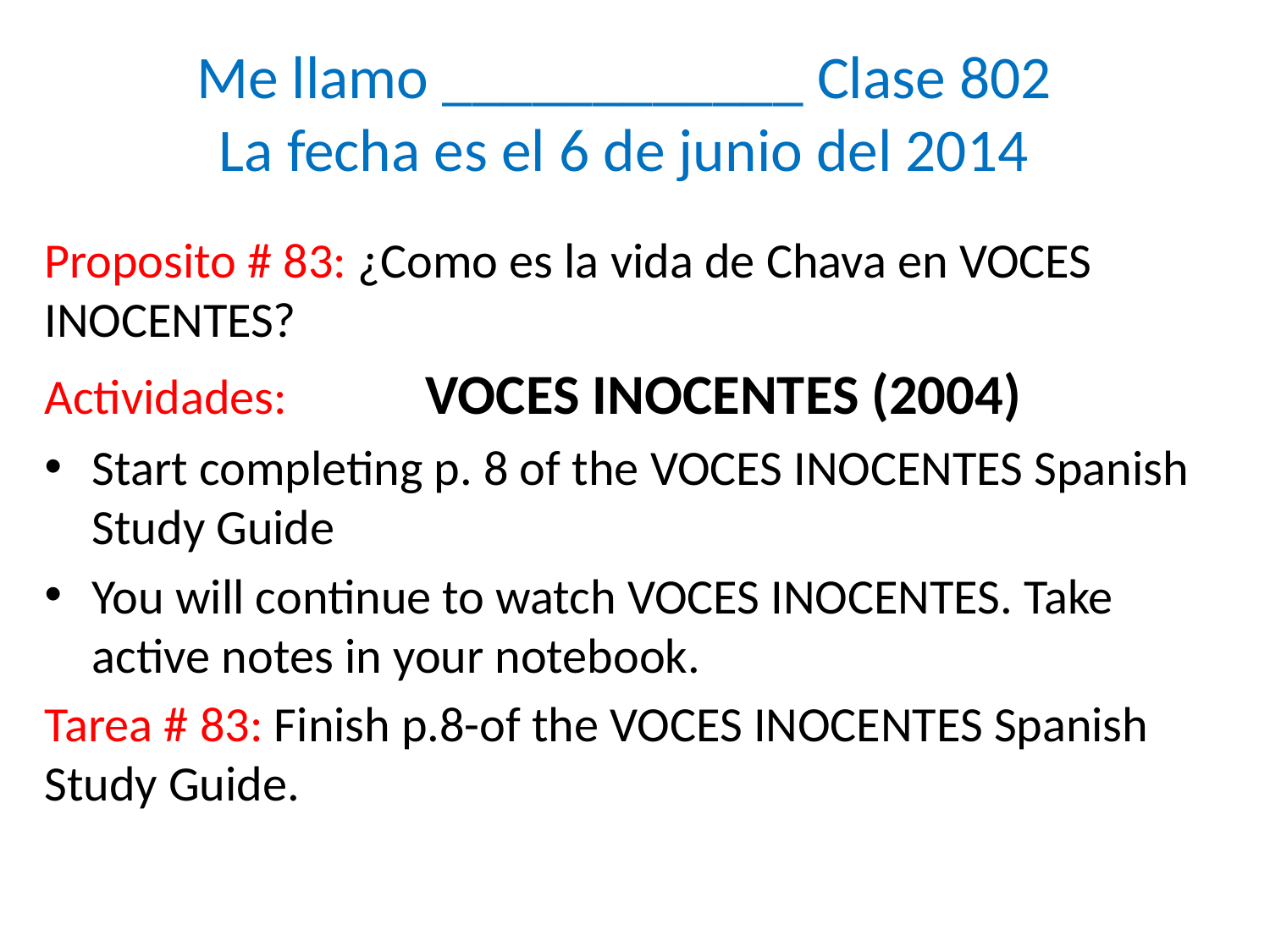

# Me llamo ____________ Clase 802 La fecha es el 6 de junio del 2014
Proposito # 83: ¿Como es la vida de Chava en VOCES INOCENTES?
Actividades: 	VOCES INOCENTES (2004)
Start completing p. 8 of the VOCES INOCENTES Spanish Study Guide
You will continue to watch VOCES INOCENTES. Take active notes in your notebook.
Tarea # 83: Finish p.8-of the VOCES INOCENTES Spanish Study Guide.